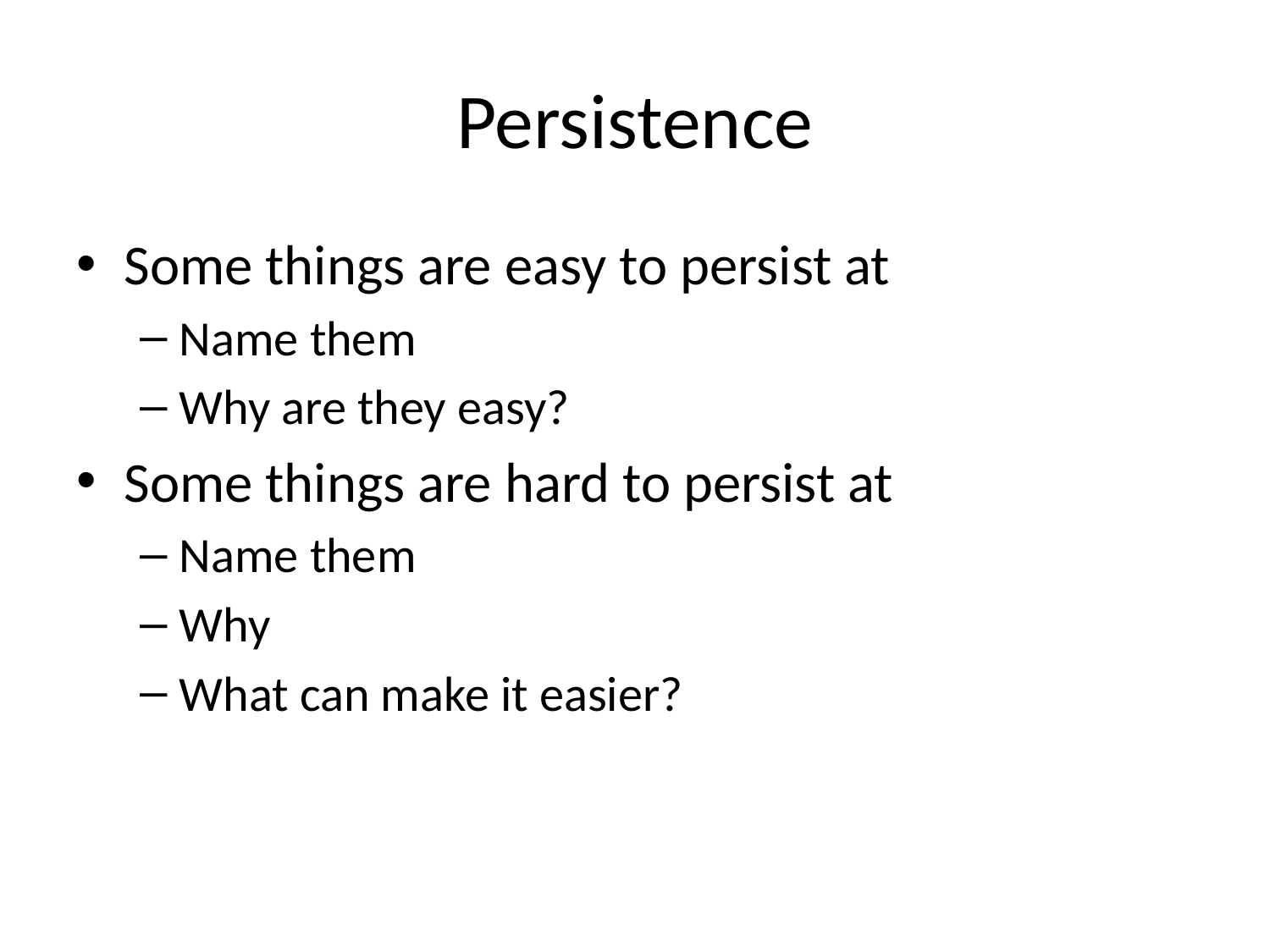

# Persistence
Some things are easy to persist at
Name them
Why are they easy?
Some things are hard to persist at
Name them
Why
What can make it easier?